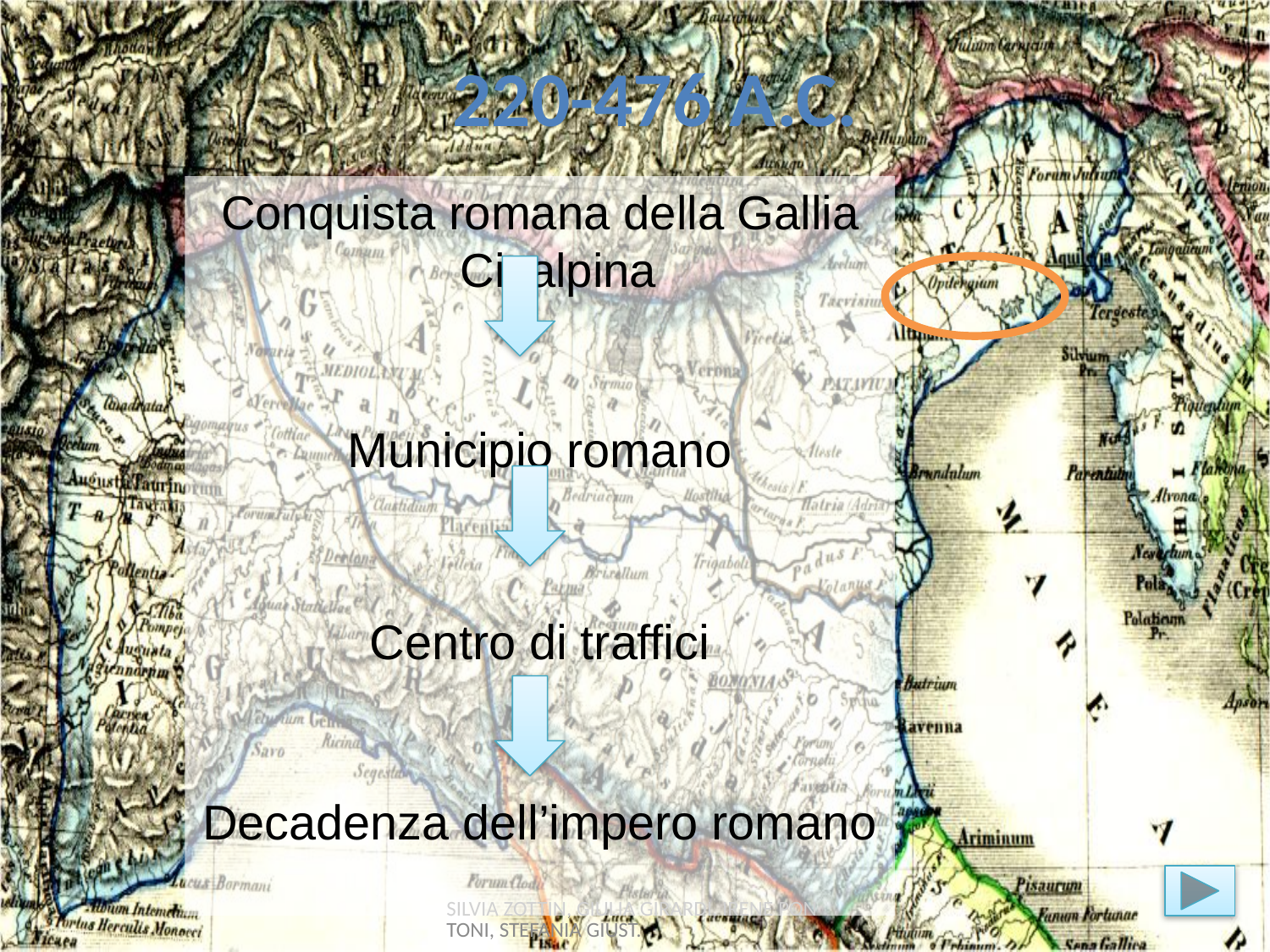

# 220-476 a.C.
Conquista romana della Gallia Cisalpina

Municipio romano

Centro di traffici

Decadenza dell’impero romano

SILVIA ZOTTIN, GIULIA GIRARDI, IRENE PONTONI, STEFANIA GIUST.